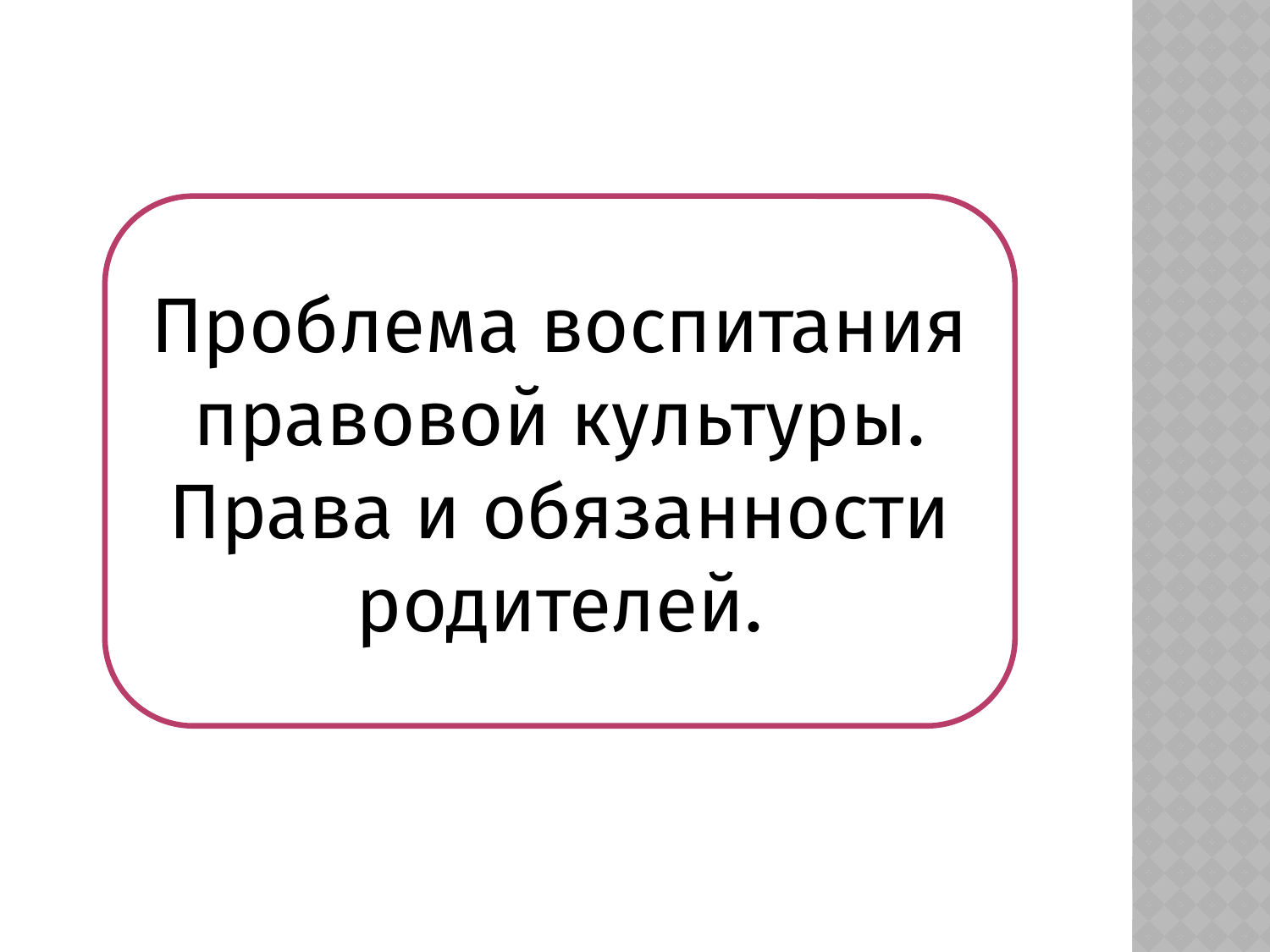

Проблема воспитания правовой культуры. Права и обязанности родителей.